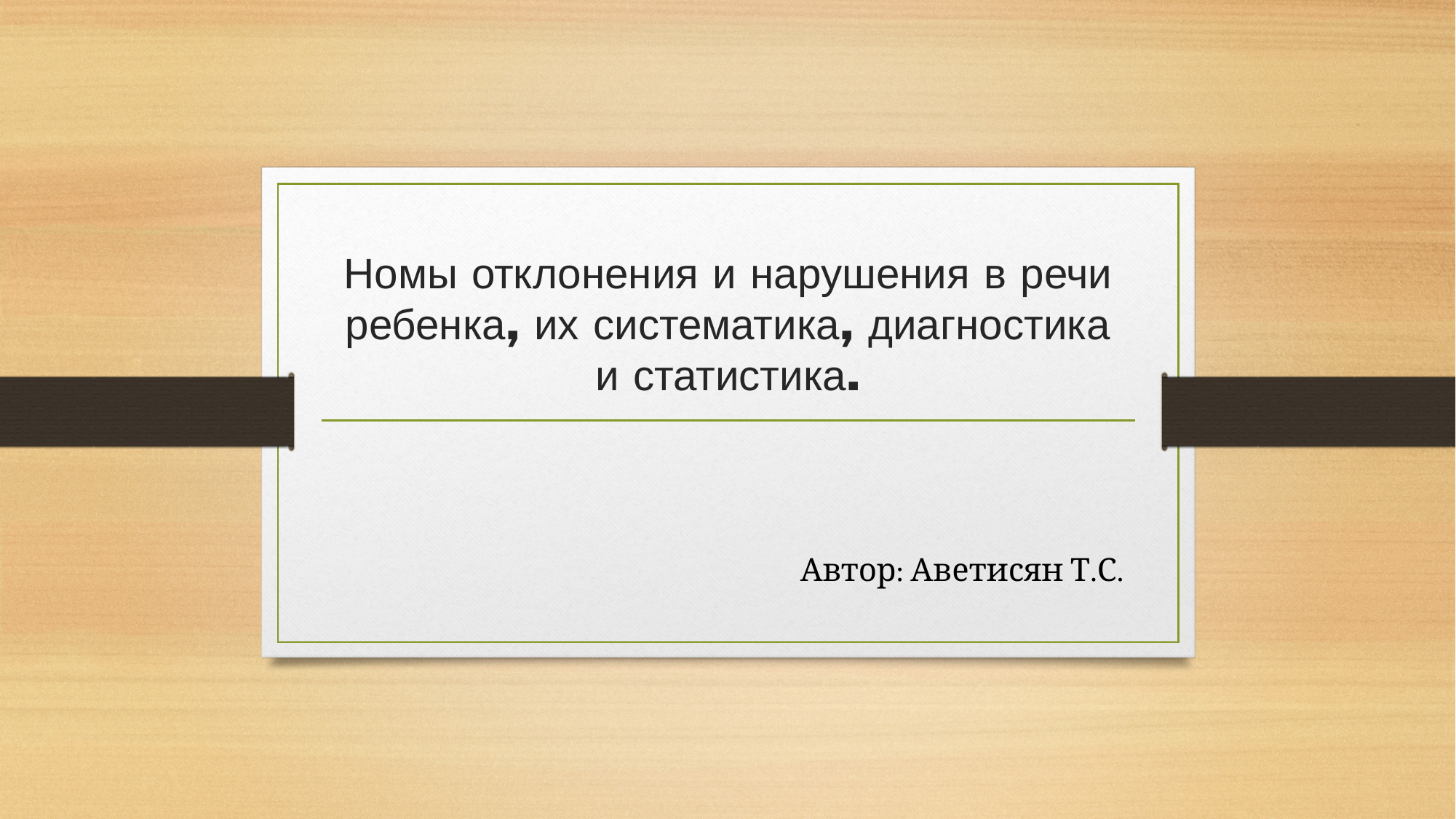

# Номы отклонения и нарушения в речи ребенка, их систематика, диагностика и статистика.

Автор: Аветисян Т.С.